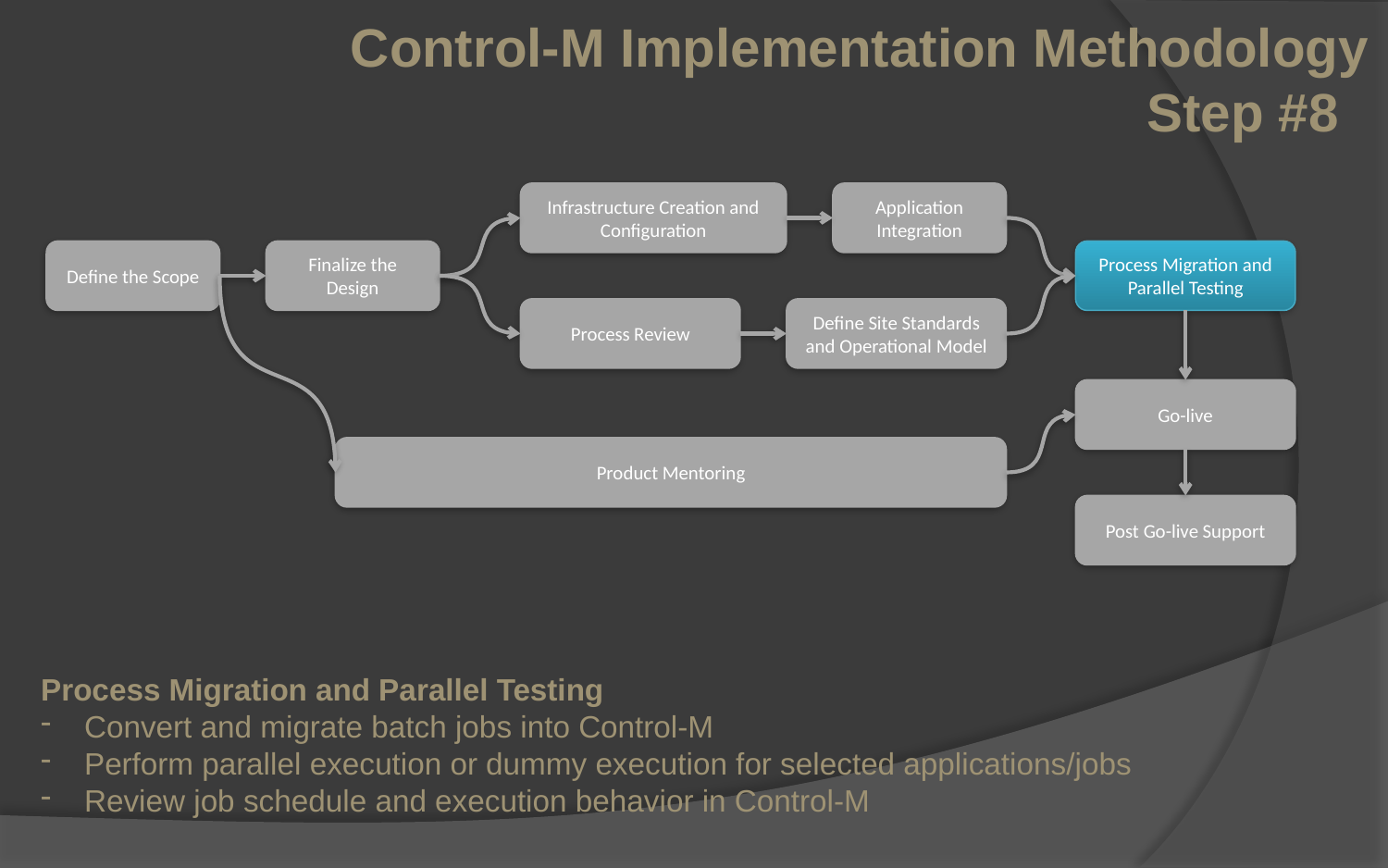

Control-M Implementation Methodology
Step #8
Infrastructure Creation and Configuration
Application Integration
Define the Scope
Finalize the Design
Process Migration and Parallel Testing
Process Review
Define Site Standards and Operational Model
Go-live
Product Mentoring
Post Go-live Support
Process Migration and Parallel Testing
Convert and migrate batch jobs into Control-M
Perform parallel execution or dummy execution for selected applications/jobs
Review job schedule and execution behavior in Control-M